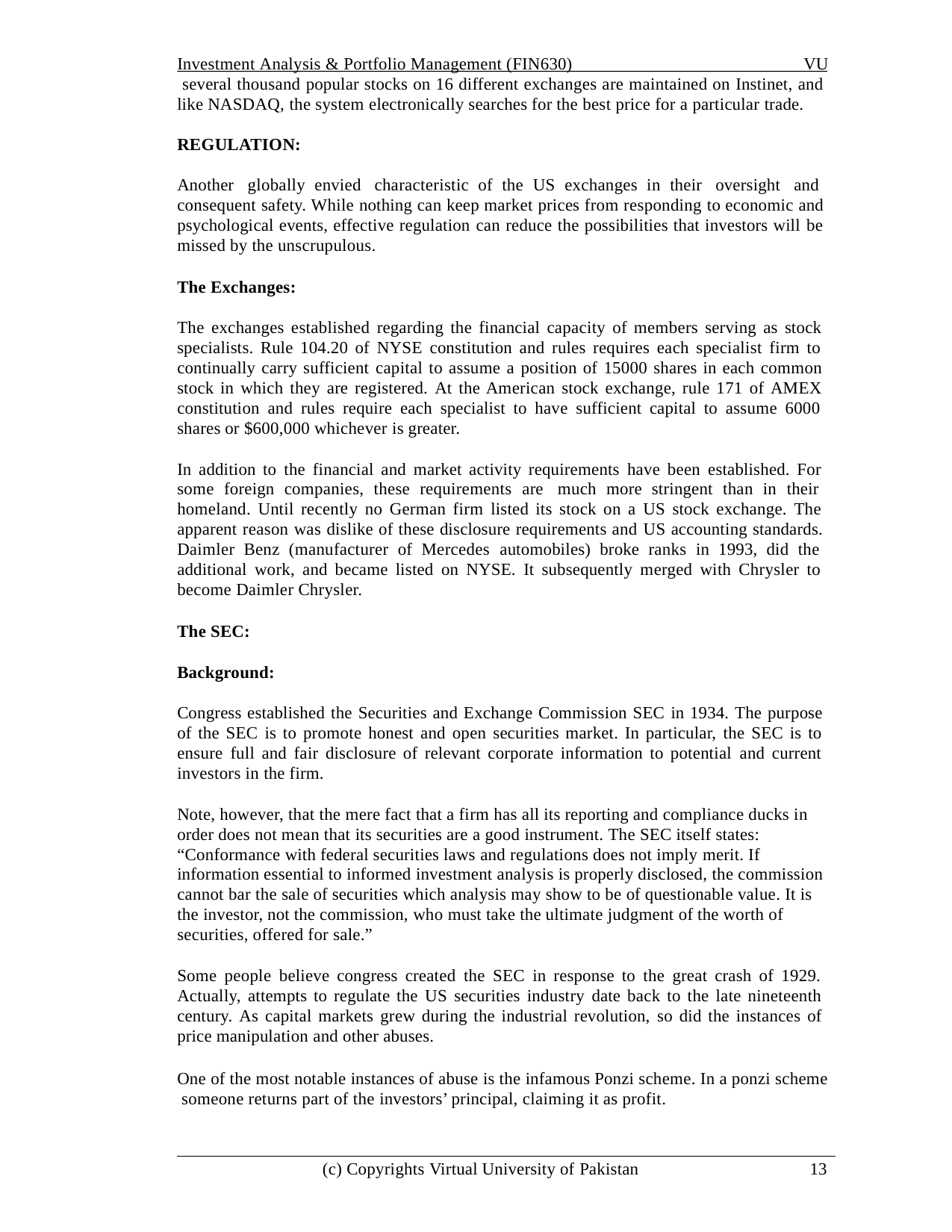

Investment Analysis & Portfolio Management (FIN630)	VU  several thousand popular stocks on 16 different exchanges are maintained on Instinet, and  like NASDAQ, the system electronically searches for the best price for a particular trade.

REGULATION:

Another globally envied characteristic of the US exchanges in their oversight and  consequent safety. While nothing can keep market prices from responding to economic and  psychological events, effective regulation can reduce the possibilities that investors will be  missed by the unscrupulous.

The Exchanges:

The exchanges established regarding the financial capacity of members serving as stock  specialists. Rule 104.20 of NYSE constitution and rules requires each specialist firm to  continually carry sufficient capital to assume a position of 15000 shares in each common  stock in which they are registered. At the American stock exchange, rule 171 of AMEX  constitution and rules require each specialist to have sufficient capital to assume 6000  shares or $600,000 whichever is greater.

In addition to the financial and market activity requirements have been established. For  some foreign companies, these requirements are much more stringent than in their  homeland. Until recently no German firm listed its stock on a US stock exchange. The  apparent reason was dislike of these disclosure requirements and US accounting standards.  Daimler Benz (manufacturer of Mercedes automobiles) broke ranks in 1993, did the  additional work, and became listed on NYSE. It subsequently merged with Chrysler to  become Daimler Chrysler.

The SEC:

Background:

Congress established the Securities and Exchange Commission SEC in 1934. The purpose  of the SEC is to promote honest and open securities market. In particular, the SEC is to  ensure full and fair disclosure of relevant corporate information to potential and current  investors in the firm.

Note, however, that the mere fact that a firm has all its reporting and compliance ducks in  order does not mean that its securities are a good instrument. The SEC itself states:  “Conformance with federal securities laws and regulations does not imply merit. If  information essential to informed investment analysis is properly disclosed, the commission  cannot bar the sale of securities which analysis may show to be of questionable value. It is  the investor, not the commission, who must take the ultimate judgment of the worth of  securities, offered for sale.”

Some people believe congress created the SEC in response to the great crash of 1929.  Actually, attempts to regulate the US securities industry date back to the late nineteenth  century. As capital markets grew during the industrial revolution, so did the instances of  price manipulation and other abuses.

One of the most notable instances of abuse is the infamous Ponzi scheme. In a ponzi scheme  someone returns part of the investors’ principal, claiming it as profit.

(c) Copyrights Virtual University of Pakistan
13